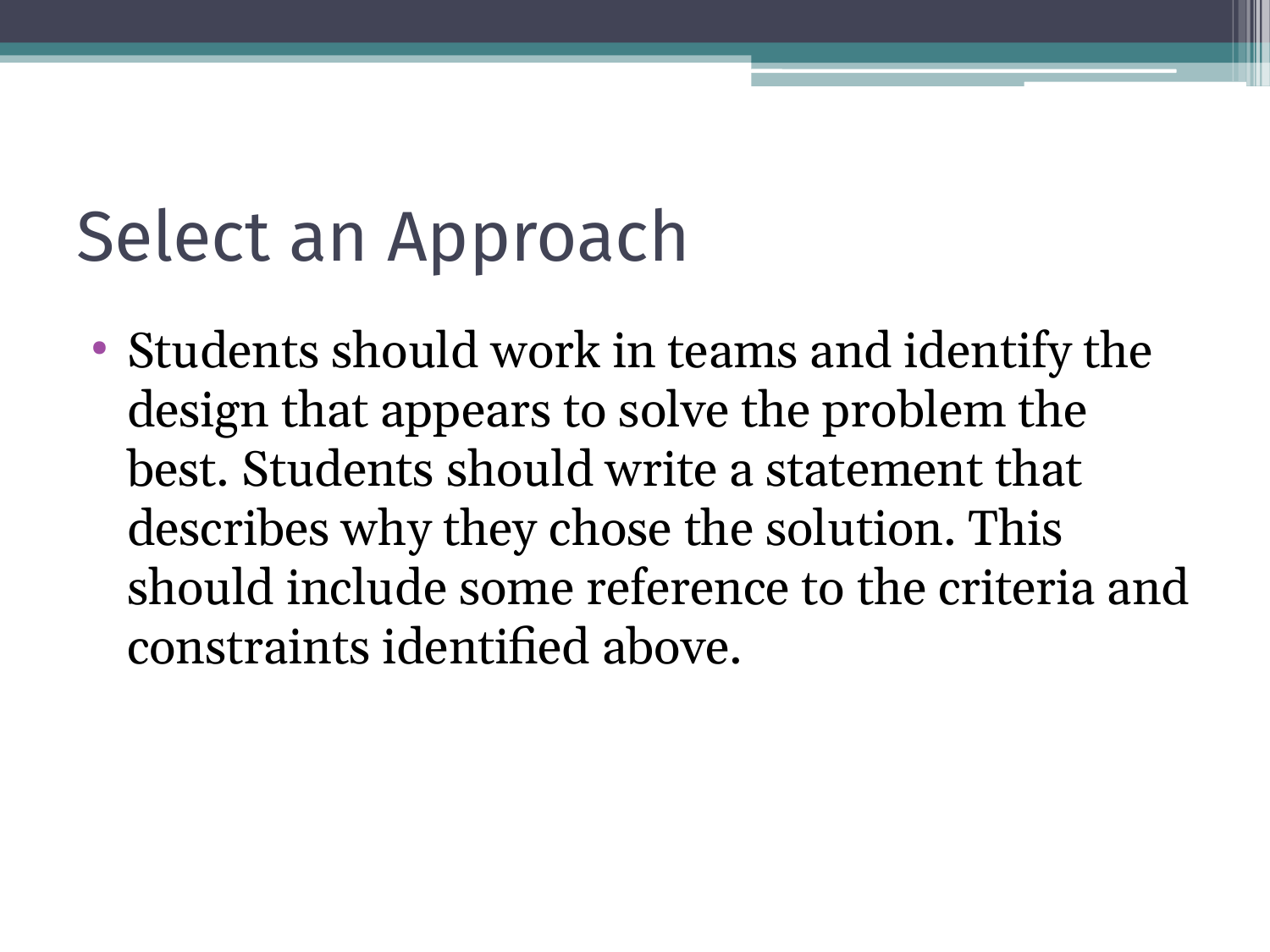

# Select an Approach
Students should work in teams and identify the design that appears to solve the problem the best. Students should write a statement that describes why they chose the solution. This should include some reference to the criteria and constraints identified above.